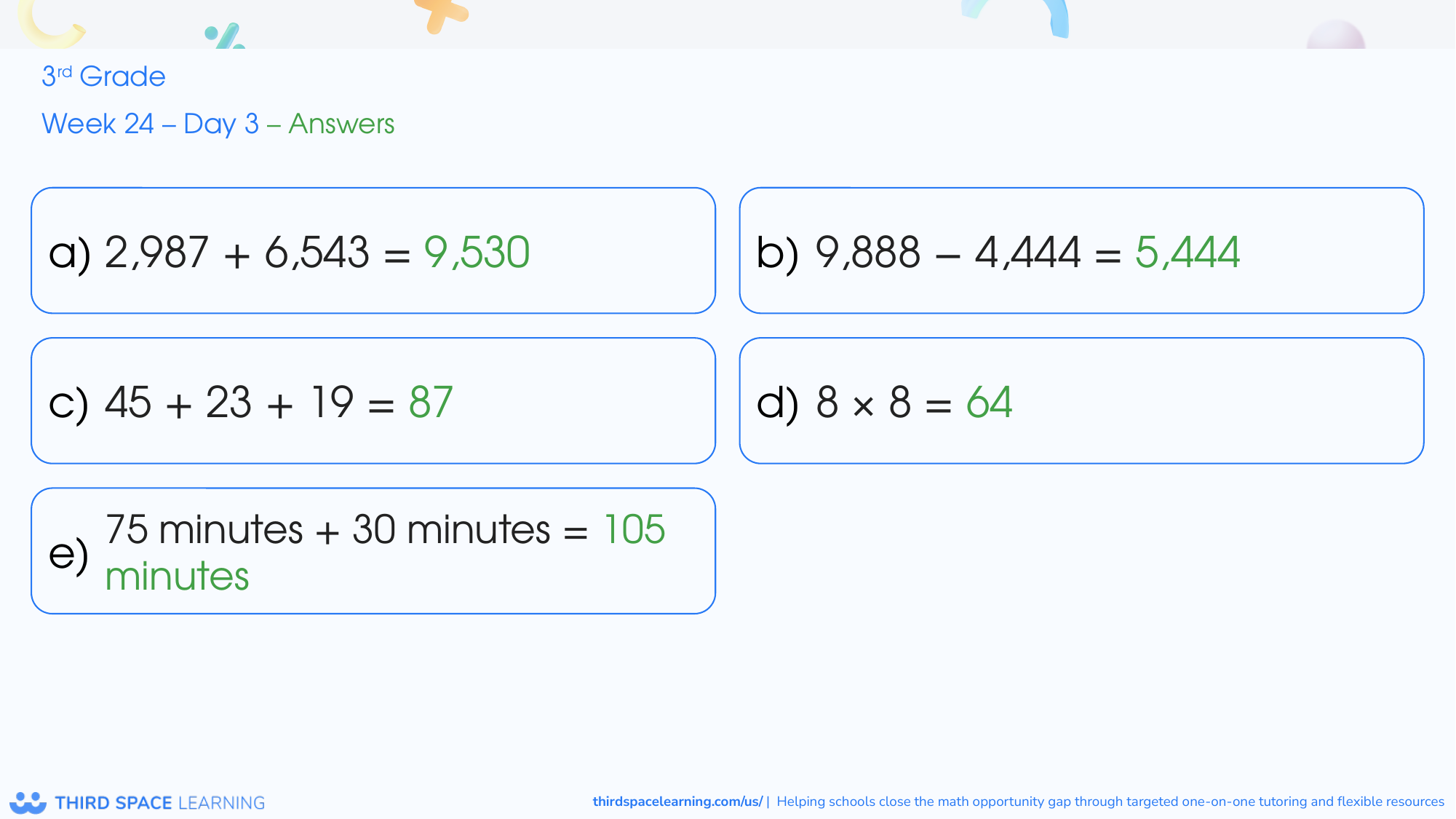

3rd Grade
Week 24 – Day 3 – Answers
2,987 + 6,543 = 9,530
9,888 − 4,444 = 5,444
45 + 23 + 19 = 87
8 × 8 = 64
75 minutes + 30 minutes = 105 minutes